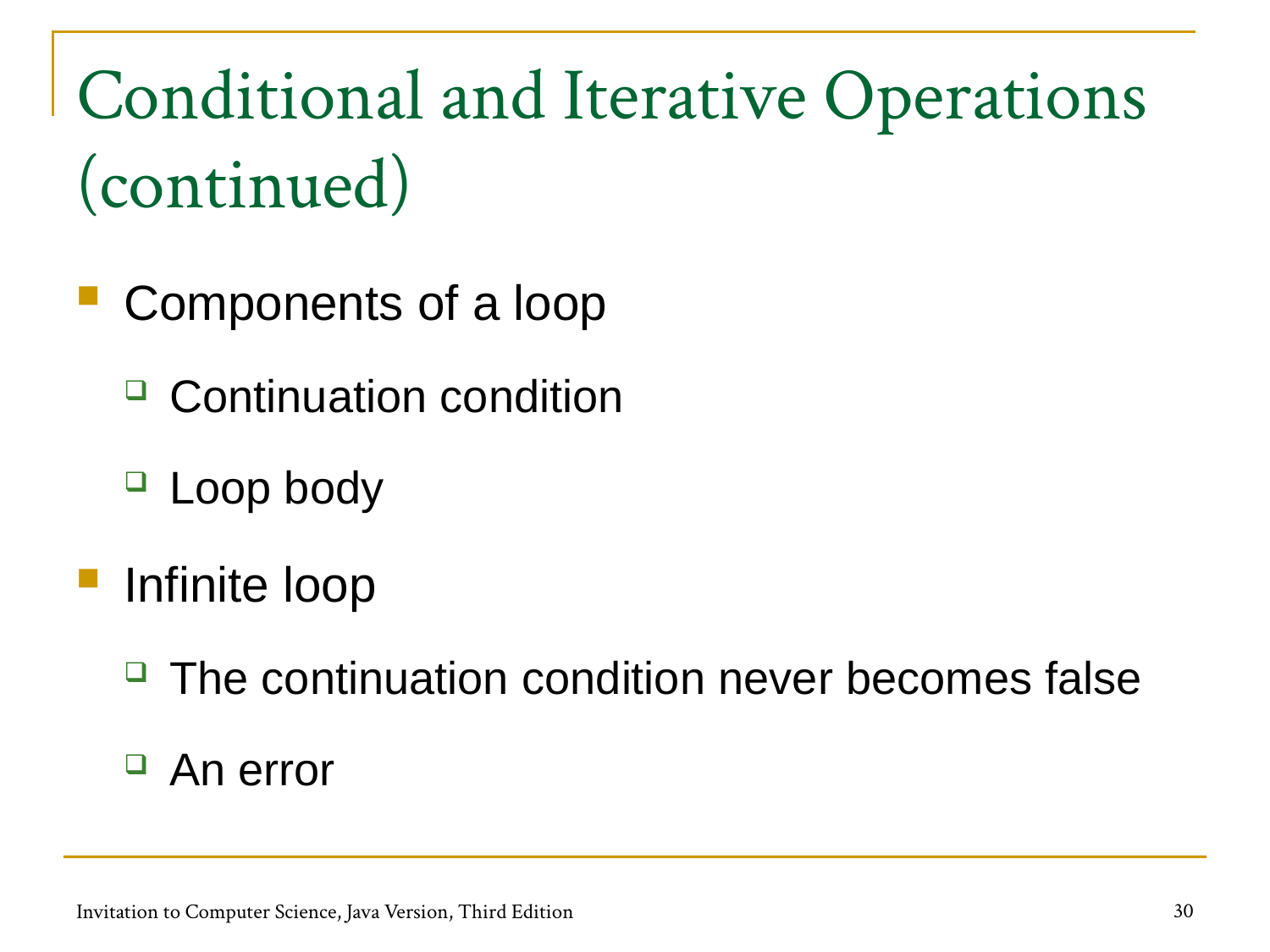

# Conditional and Iterative Operations (continued)
Components of a loop
Continuation condition
Loop body
Infinite loop
The continuation condition never becomes false
An error
30
Invitation to Computer Science, Java Version, Third Edition